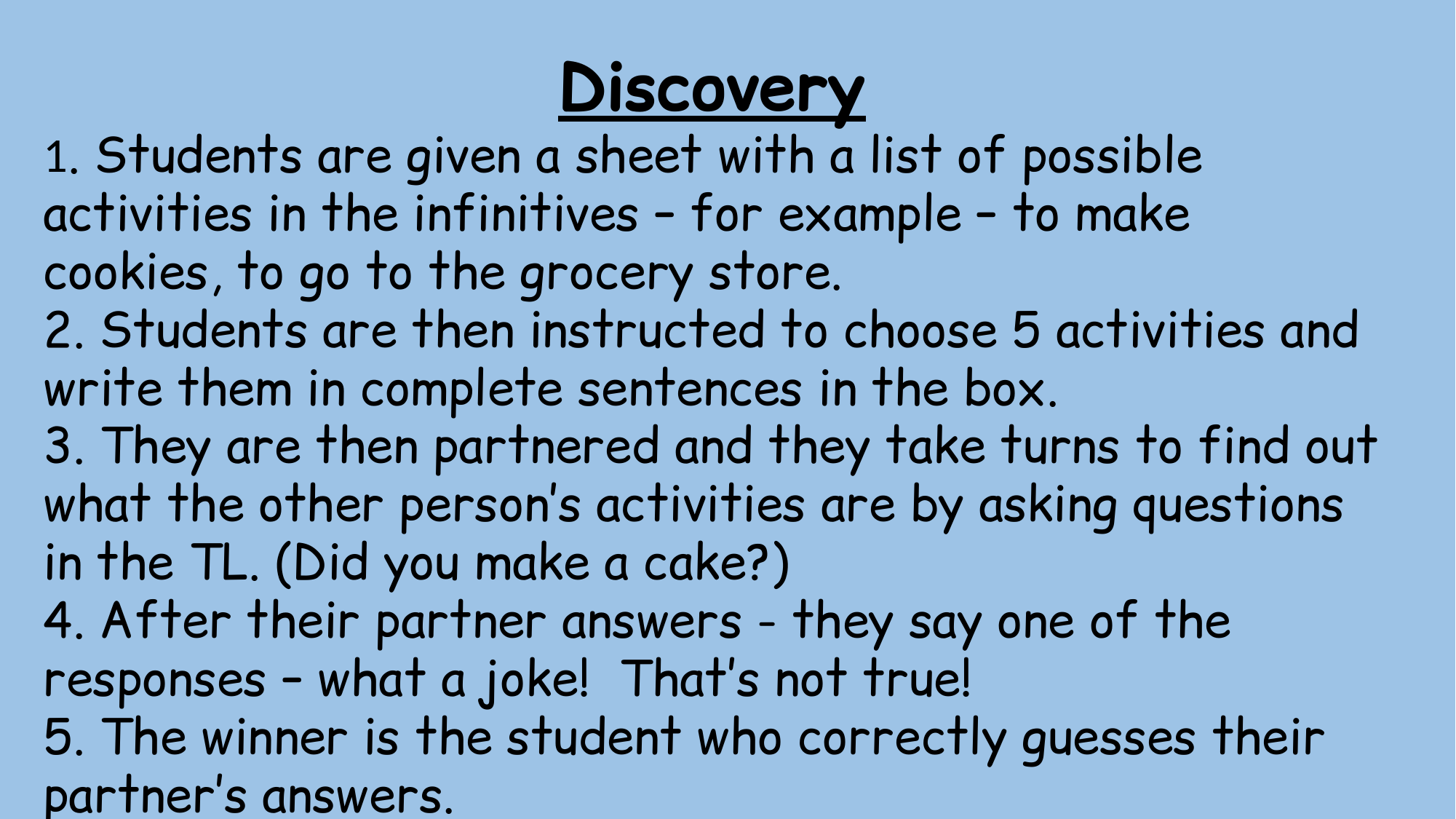

Discovery
1. Students are given a sheet with a list of possible activities in the infinitives – for example – to make cookies, to go to the grocery store.
2. Students are then instructed to choose 5 activities and write them in complete sentences in the box.
3. They are then partnered and they take turns to find out what the other person’s activities are by asking questions in the TL. (Did you make a cake?)
4. After their partner answers - they say one of the responses – what a joke!  That’s not true!
5. The winner is the student who correctly guesses their partner’s answers.